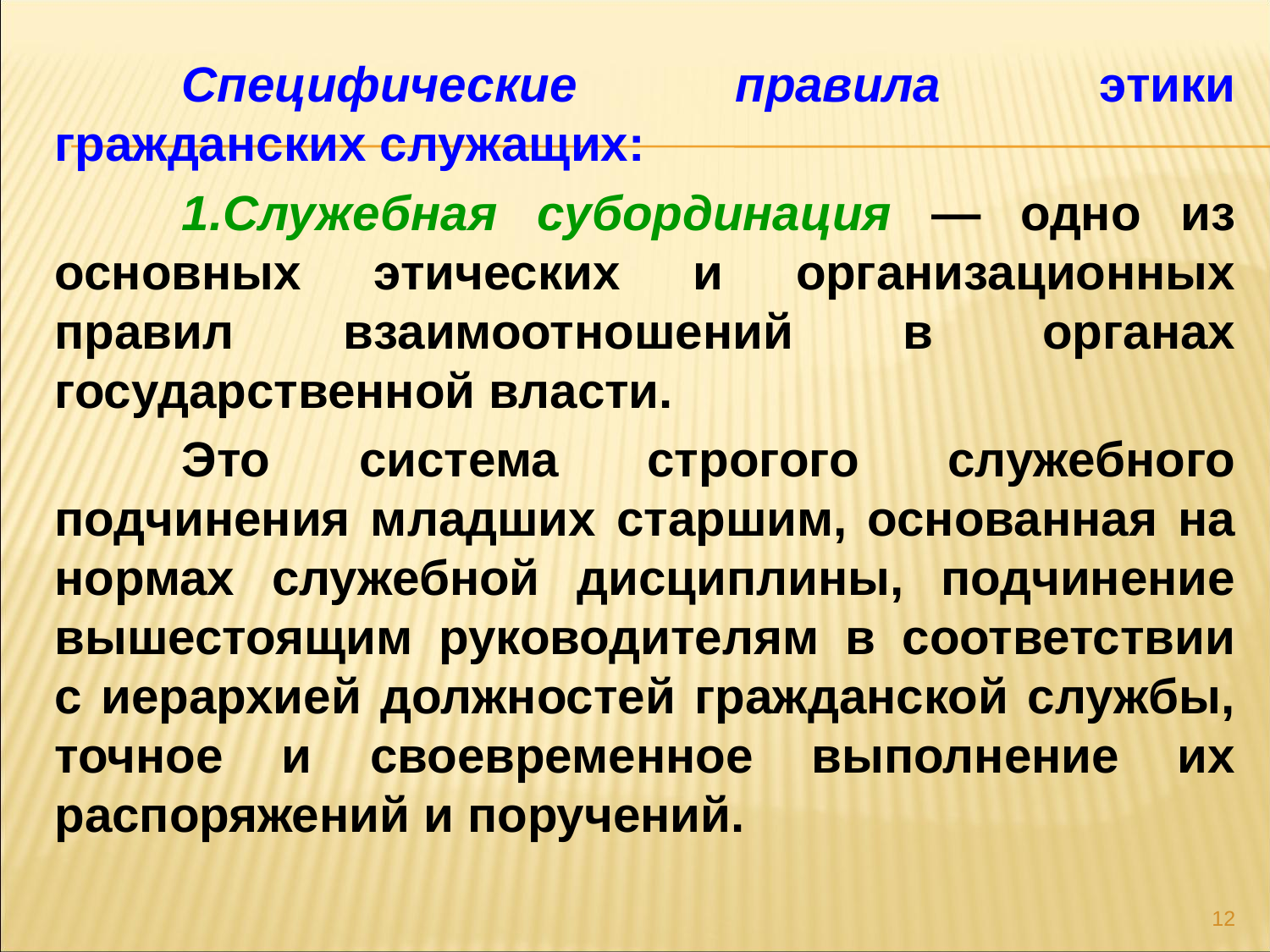

Специфические правила этики гражданских служащих:
	1.Служебная субординация — одно из основных этических и организационных правил взаимоотношений в органах государственной власти.
	Это система строгого служебного подчинения младших старшим, основанная на нормах служебной дисциплины, подчинение вышестоящим руководителям в соответствии с иерархией должностей гражданской службы, точное и своевременное выполнение их распоряжений и поручений.
12